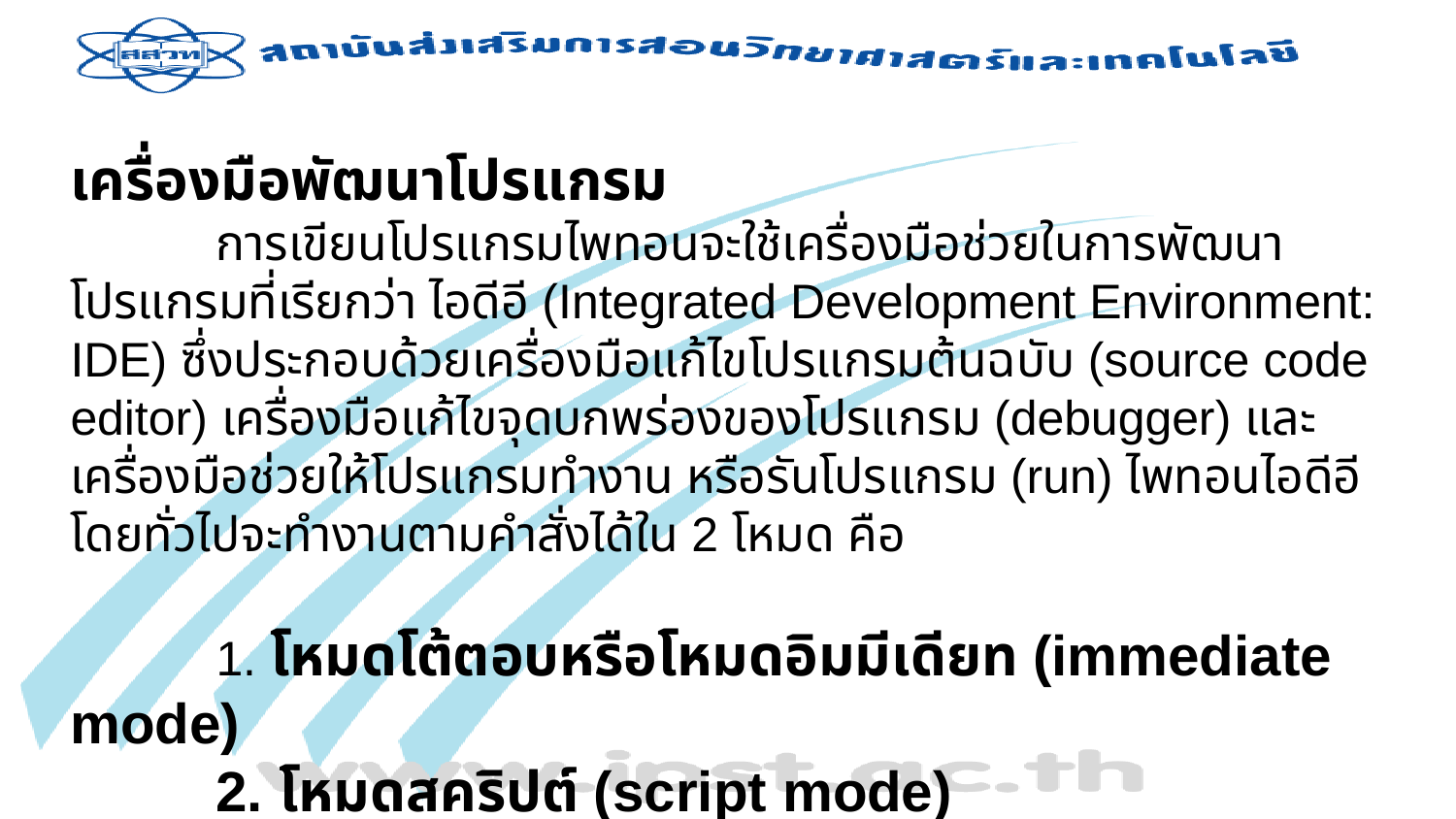

# เครื่องมือพัฒนาโปรแกรม
	การเขียนโปรแกรมไพทอนจะใช้เครื่องมือช่วยในการพัฒนาโปรแกรมที่เรียกว่า ไอดีอี (Integrated Development Environment: IDE) ซึ่งประกอบด้วยเครื่องมือแก้ไขโปรแกรมต้นฉบับ (source code editor) เครื่องมือแก้ไขจุดบกพร่องของโปรแกรม (debugger) และเครื่องมือช่วยให้โปรแกรมทำงาน หรือรันโปรแกรม (run) ไพทอนไอดีอีโดยทั่วไปจะทำงานตามคำสั่งได้ใน 2 โหมด คือ
	1. โหมดโต้ตอบหรือโหมดอิมมีเดียท (immediate mode)
	2. โหมดสคริปต์ (script mode)